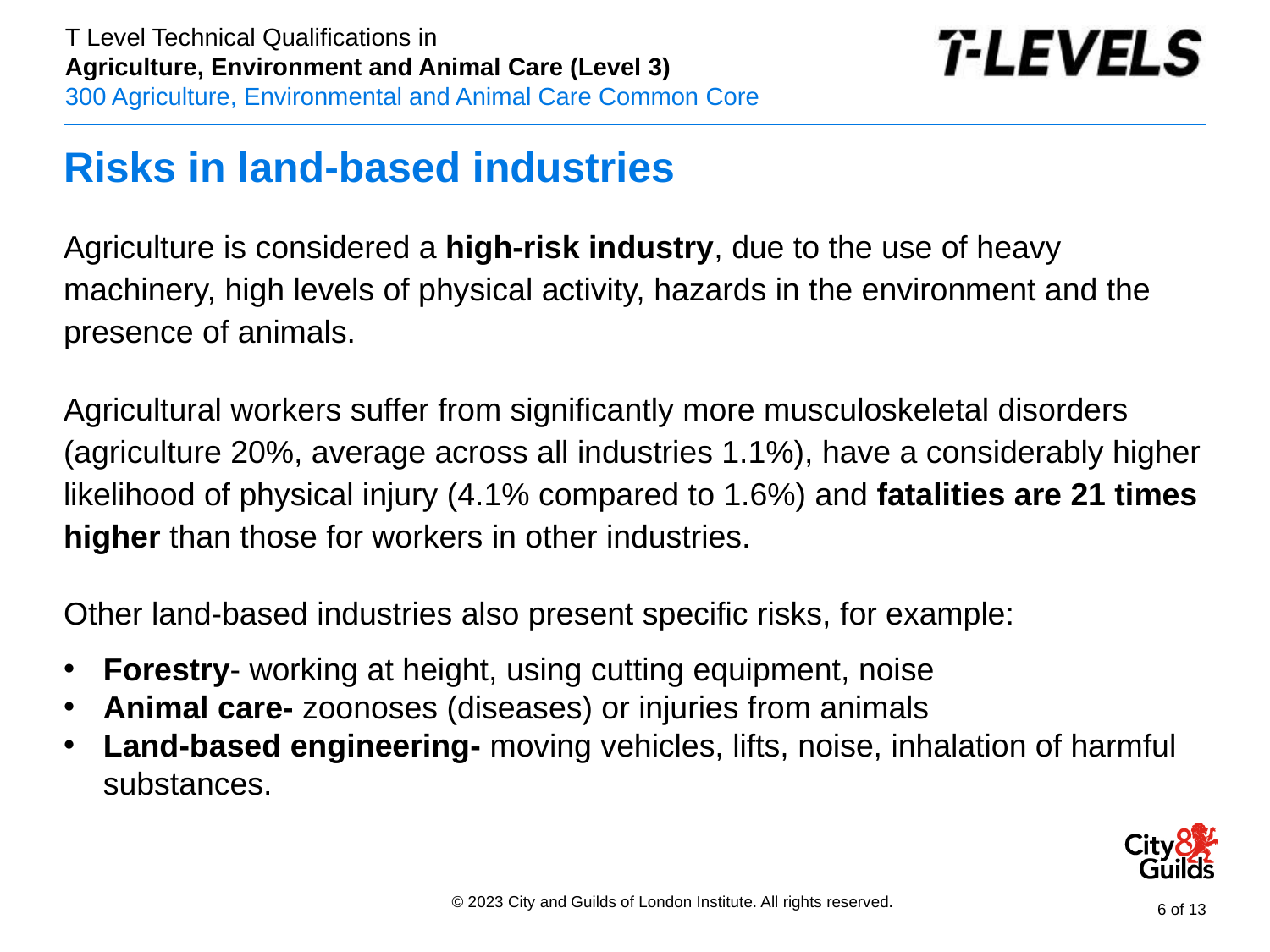

# Risks in land-based industries
Agriculture is considered a high-risk industry, due to the use of heavy machinery, high levels of physical activity, hazards in the environment and the presence of animals.
Agricultural workers suffer from significantly more musculoskeletal disorders (agriculture 20%, average across all industries 1.1%), have a considerably higher likelihood of physical injury (4.1% compared to 1.6%) and fatalities are 21 times higher than those for workers in other industries.
Other land-based industries also present specific risks, for example:
Forestry- working at height, using cutting equipment, noise
Animal care- zoonoses (diseases) or injuries from animals
Land-based engineering- moving vehicles, lifts, noise, inhalation of harmful substances.